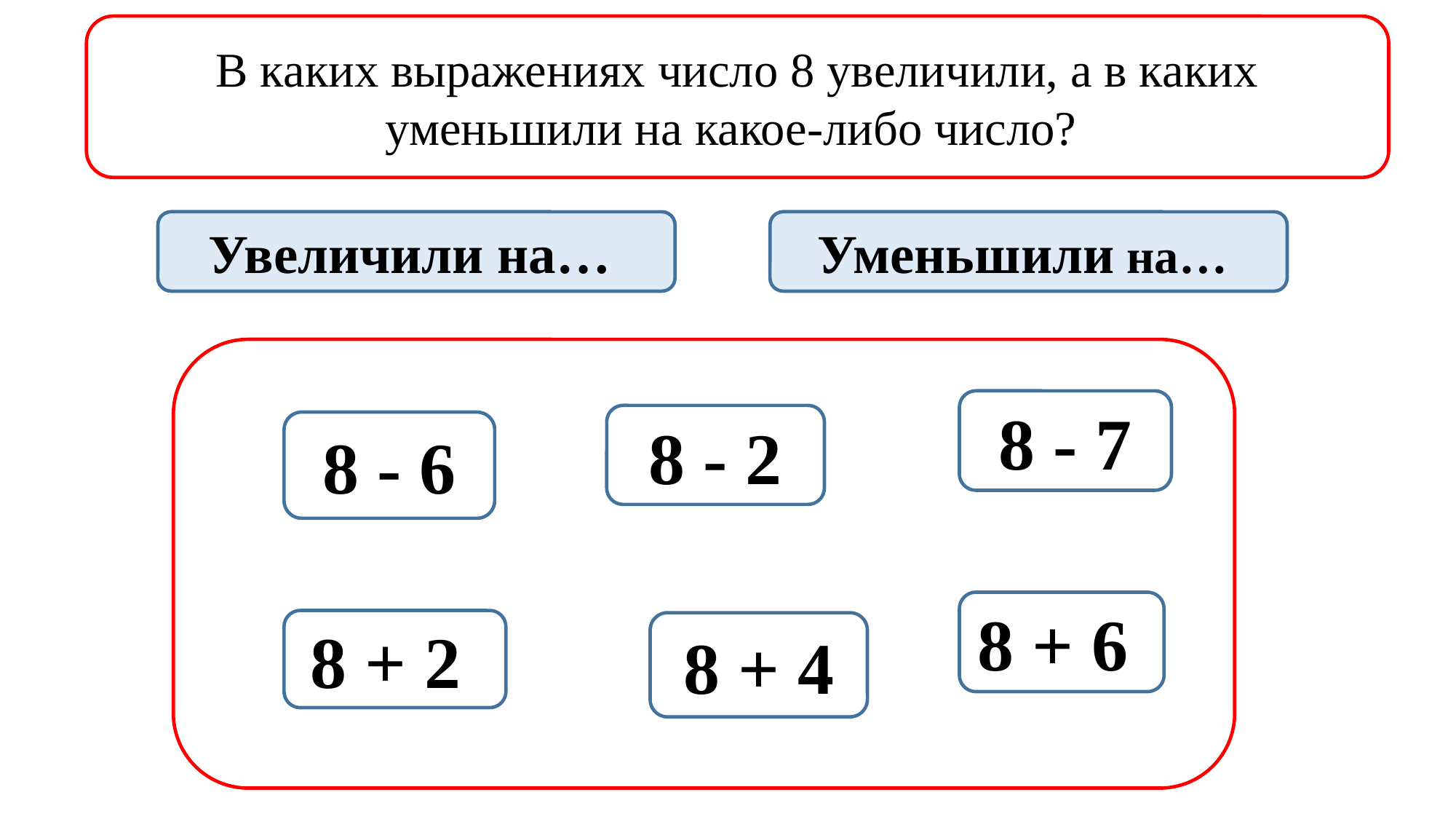

В каких выражениях число 8 увеличили, а в каких уменьшили на какое-либо число?
Увеличили на…
Уменьшили на…

8 - 7
8 - 2
8 - 6
8 + 6
8 + 2
8 + 4